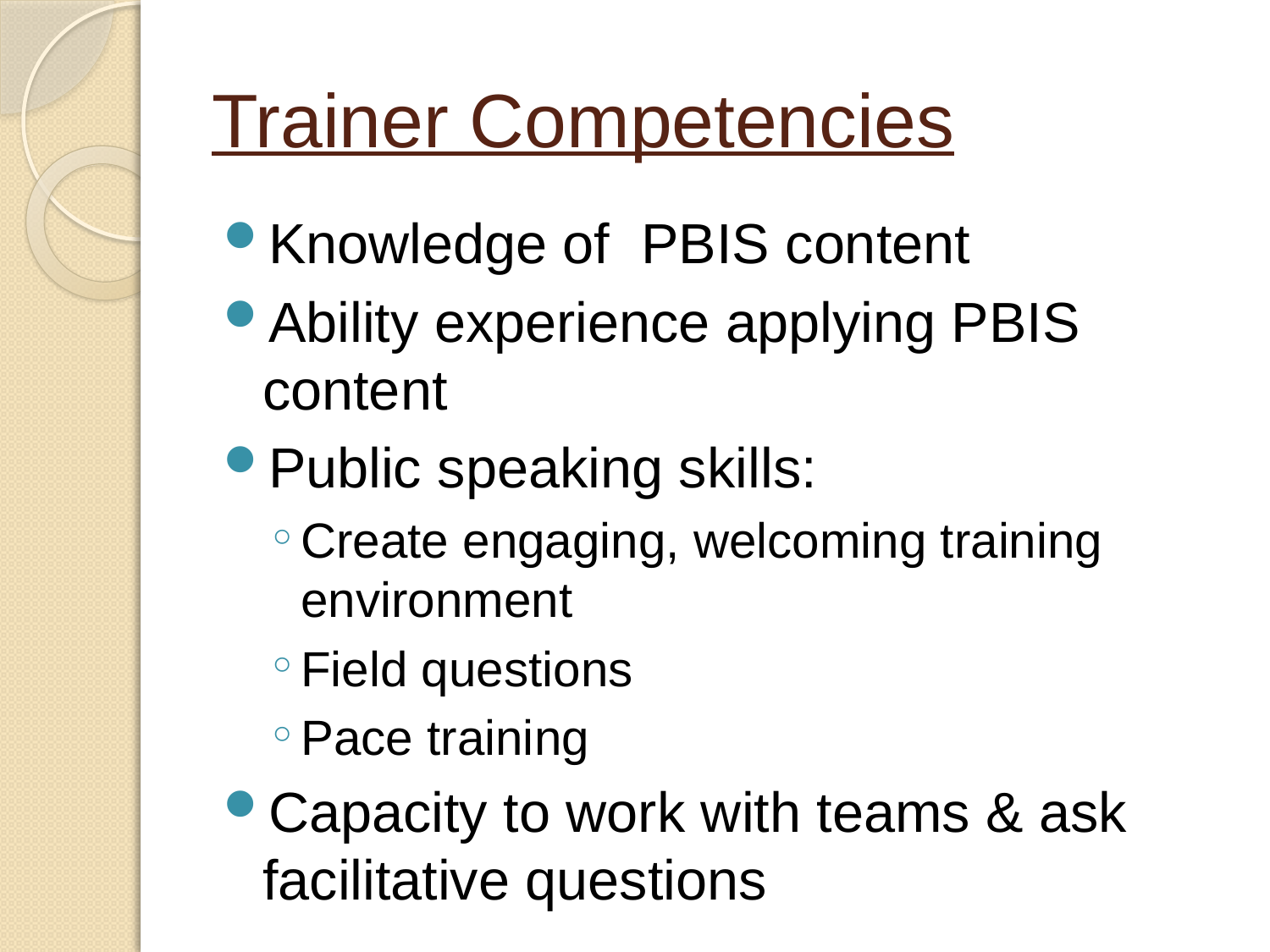

# Trainer Competencies
Knowledge of  PBIS content
Ability experience applying PBIS content
Public speaking skills:
Create engaging, welcoming training environment
Field questions
Pace training
Capacity to work with teams & ask facilitative questions